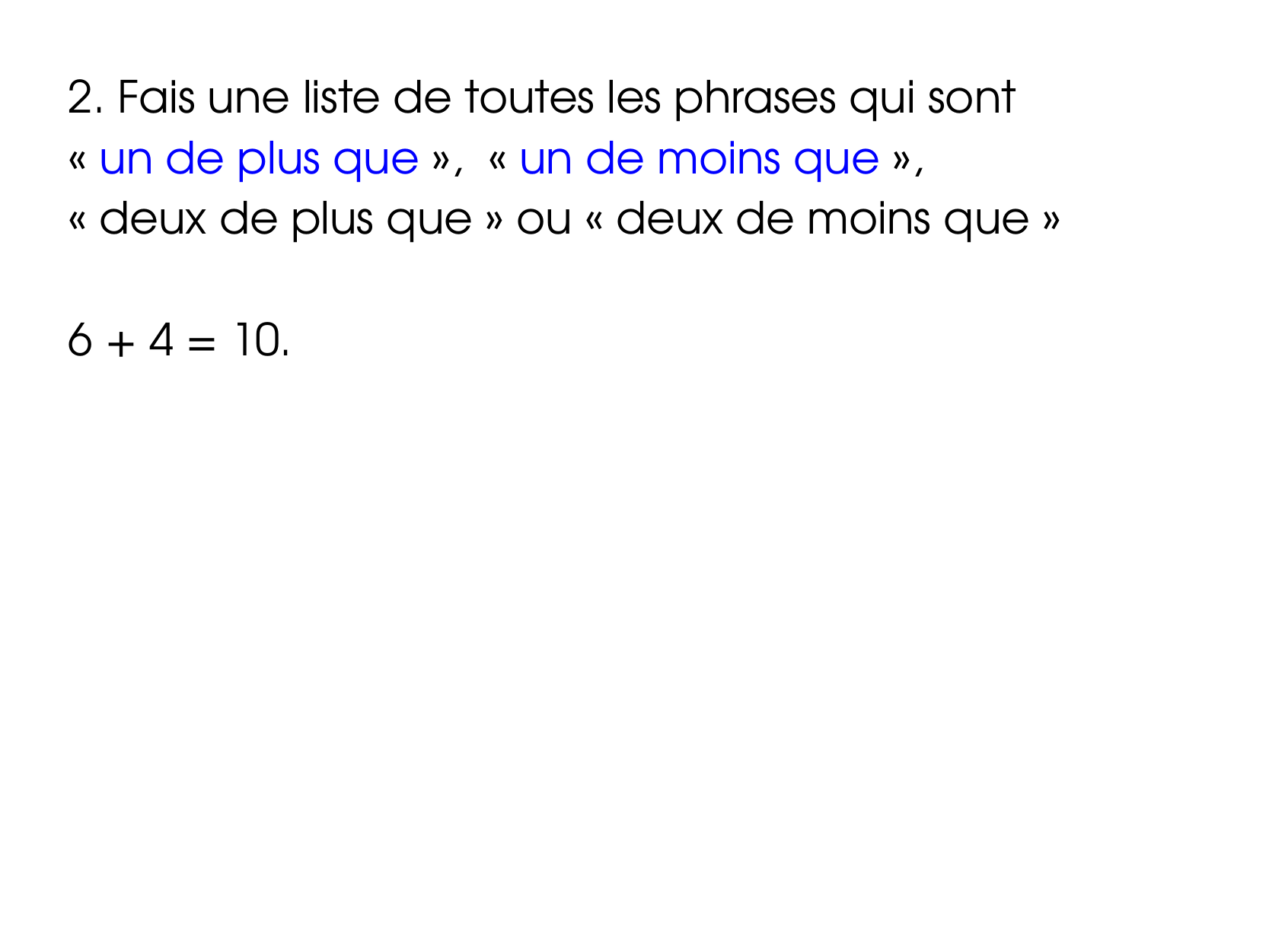

2. Fais une liste de toutes les phrases qui sont « un de plus que »,  « un de moins que », « deux de plus que » ou « deux de moins que »
6 + 4 = 10.